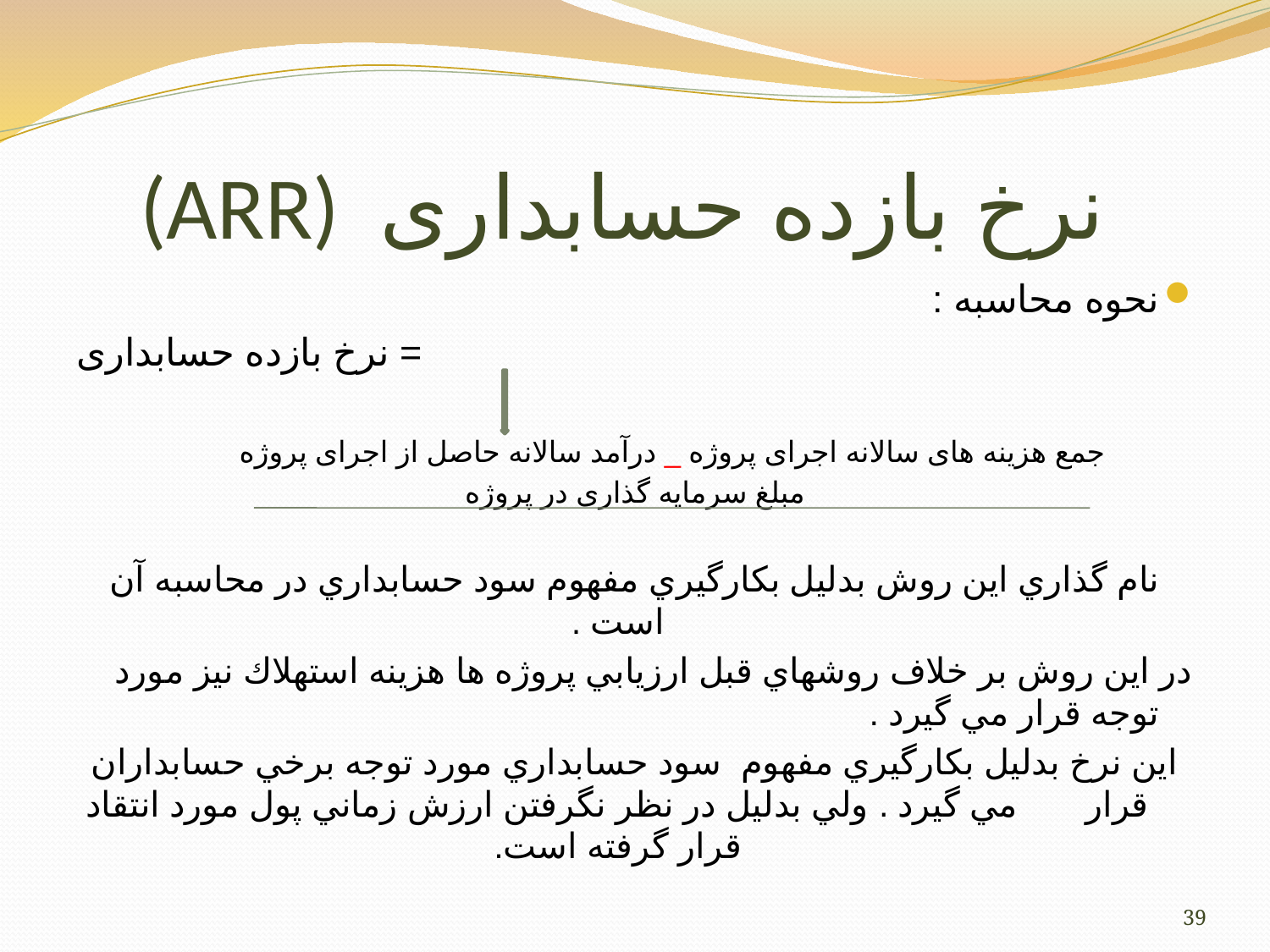

# (ARR)  نرخ بازده حسابداری
نحوه محاسبه :
= نرخ بازده حسابداری

           جمع هزینه های سالانه اجرای پروژه _ درآمد سالانه حاصل از اجرای پروژه
مبلغ سرمایه گذاری در پروژه

نام گذاري اين روش بدليل بكارگيري مفهوم سود حسابداري در محاسبه آن است .
در اين روش بر خلاف روشهاي قبل ارزيابي پروژه ها هزينه استهلاك نيز مورد توجه قرار مي گيرد .
اين نرخ بدليل بكارگيري مفهوم  سود حسابداري مورد توجه برخي حسابداران قرار       مي گيرد . ولي بدليل در نظر نگرفتن ارزش زماني پول مورد انتقاد قرار گرفته است.

39